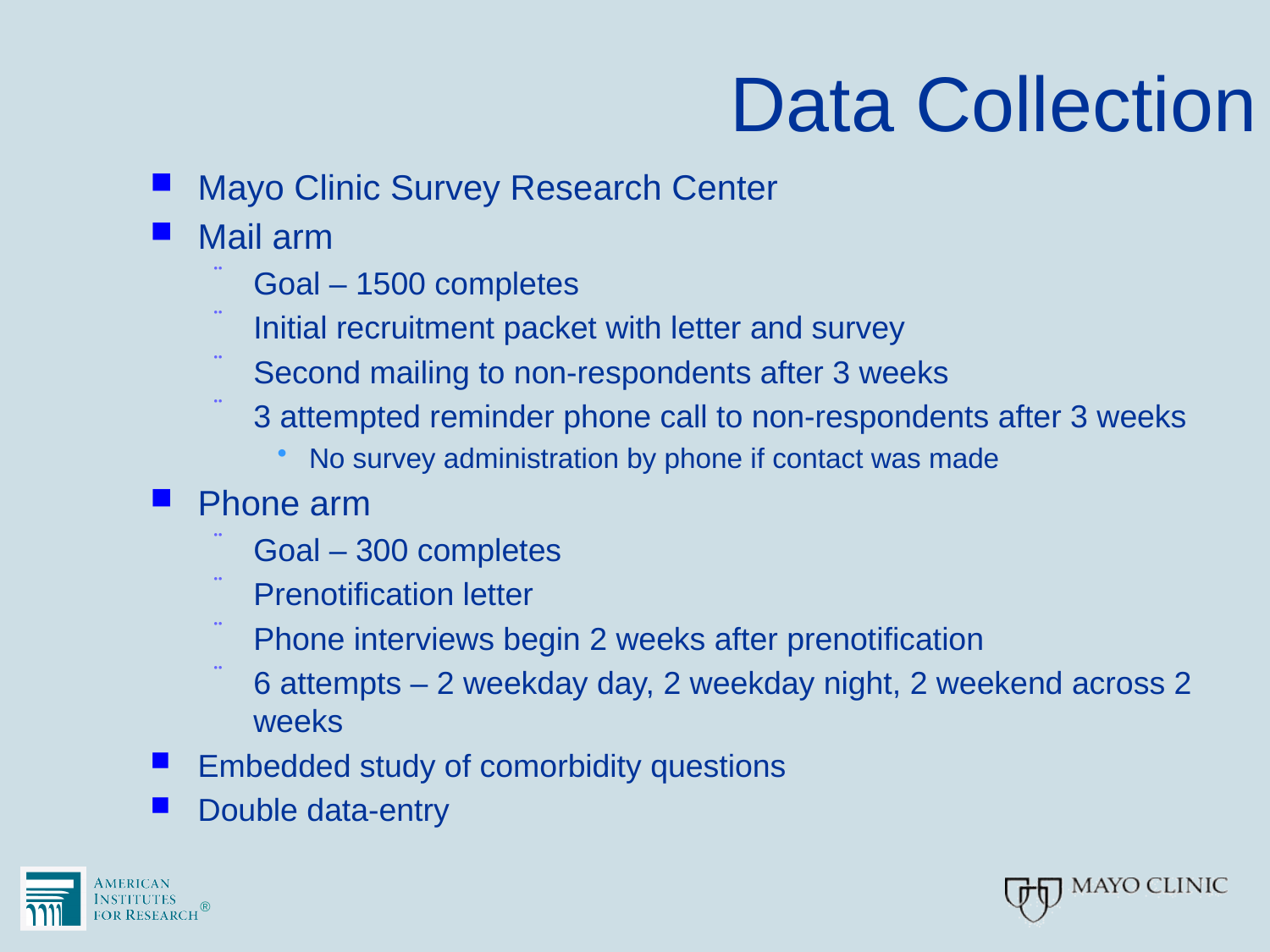

# Data Collection
Mayo Clinic Survey Research Center
Mail arm
Goal – 1500 completes
Initial recruitment packet with letter and survey
Second mailing to non-respondents after 3 weeks
3 attempted reminder phone call to non-respondents after 3 weeks
No survey administration by phone if contact was made
Phone arm
Goal – 300 completes
Prenotification letter
Phone interviews begin 2 weeks after prenotification
6 attempts – 2 weekday day, 2 weekday night, 2 weekend across 2 weeks
Embedded study of comorbidity questions
Double data-entry